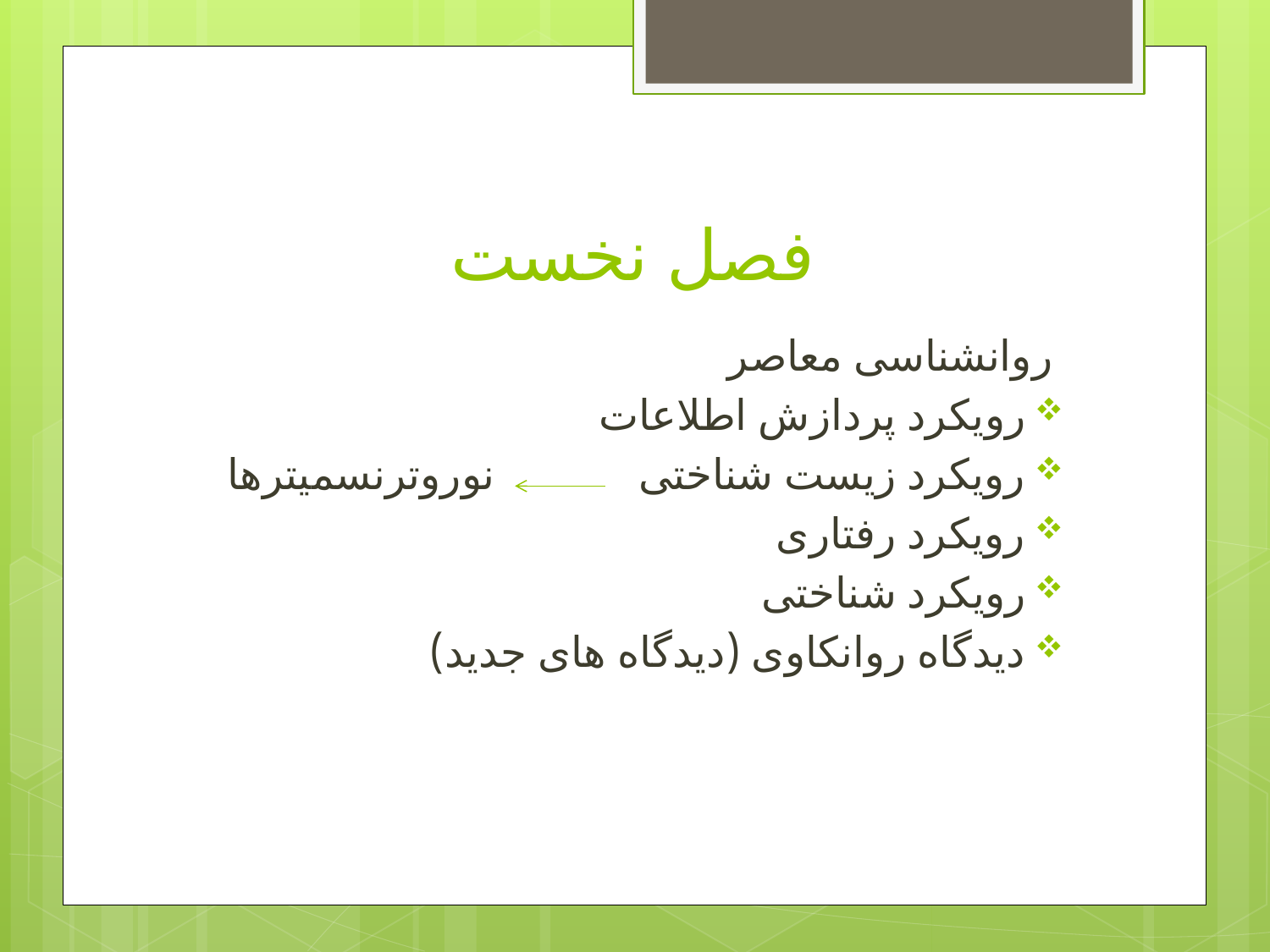

# فصل نخست
 روانشناسی معاصر
رویکرد پردازش اطلاعات
رویکرد زیست شناختی             نوروترنسمیترها
رویکرد رفتاری
رویکرد شناختی
دیدگاه روانکاوی (دیدگاه های جدید)